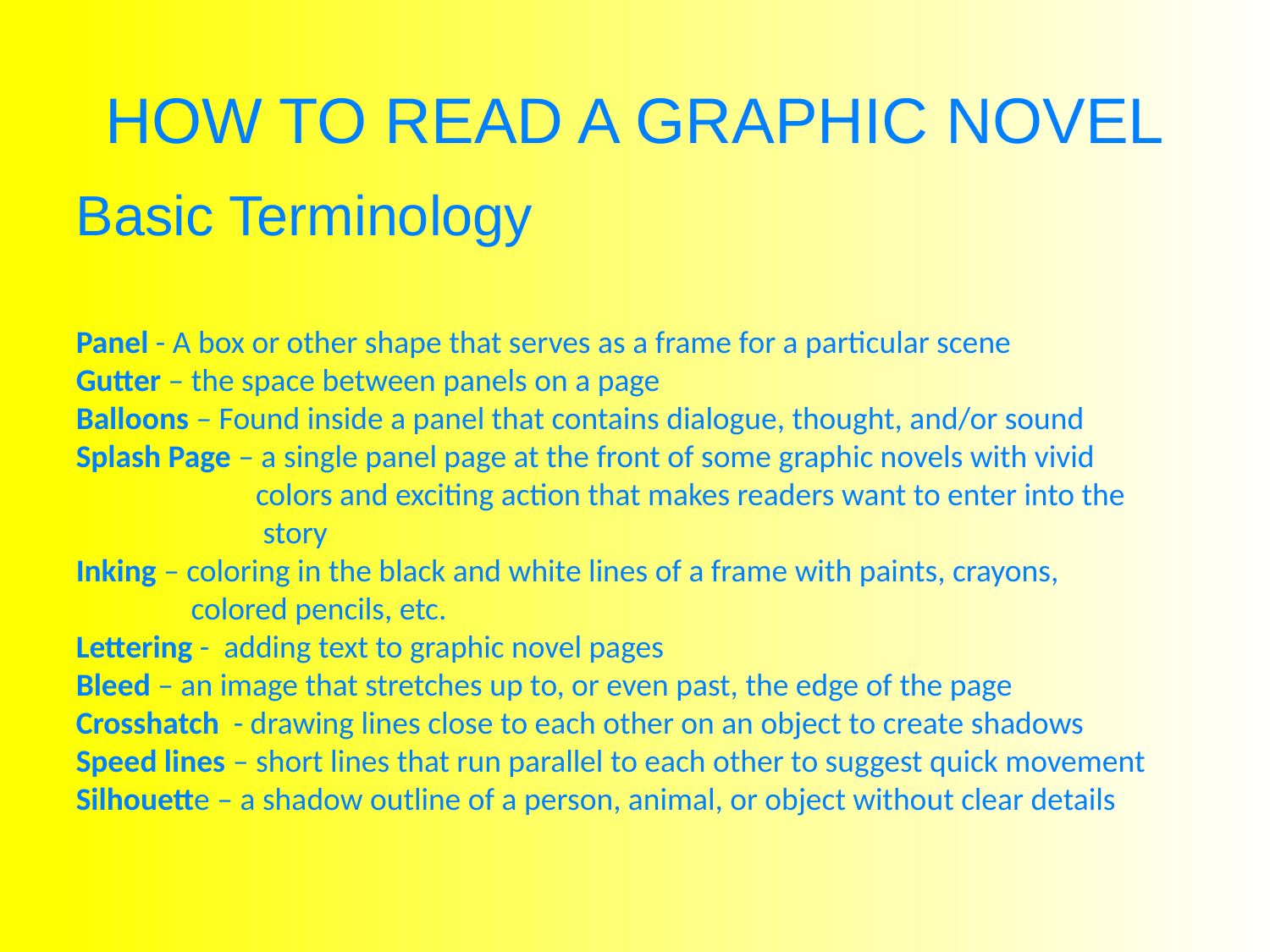

# HOW TO READ A GRAPHIC NOVEL
Basic Terminology
Panel - A box or other shape that serves as a frame for a particular scene
Gutter – the space between panels on a page
Balloons – Found inside a panel that contains dialogue, thought, and/or sound
Splash Page – a single panel page at the front of some graphic novels with vivid
                         colors and exciting action that makes readers want to enter into the
                          story
Inking – coloring in the black and white lines of a frame with paints, crayons,
                colored pencils, etc.
Lettering -  adding text to graphic novel pages
Bleed – an image that stretches up to, or even past, the edge of the page
Crosshatch  - drawing lines close to each other on an object to create shadows
Speed lines – short lines that run parallel to each other to suggest quick movement
Silhouette – a shadow outline of a person, animal, or object without clear details